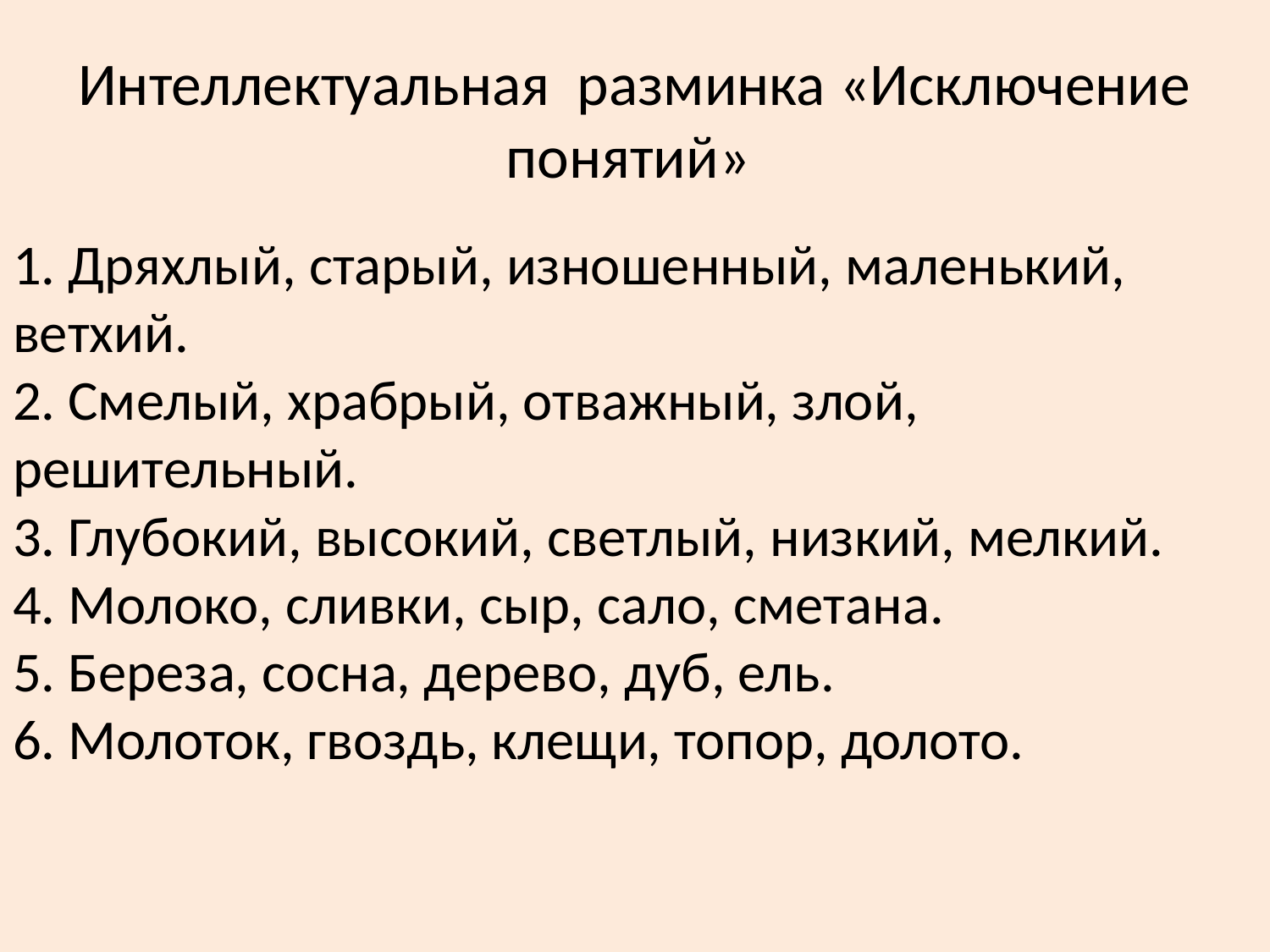

# Интеллектуальная  разминка «Исключение понятий»
1. Дряхлый, старый, изношенный, маленький, ветхий.
2. Смелый, храбрый, отважный, злой, решительный.
3. Глубокий, высокий, светлый, низкий, мелкий.
4. Молоко, сливки, сыр, сало, сметана.
5. Береза, сосна, дерево, дуб, ель.
6. Молоток, гвоздь, клещи, топор, долото.